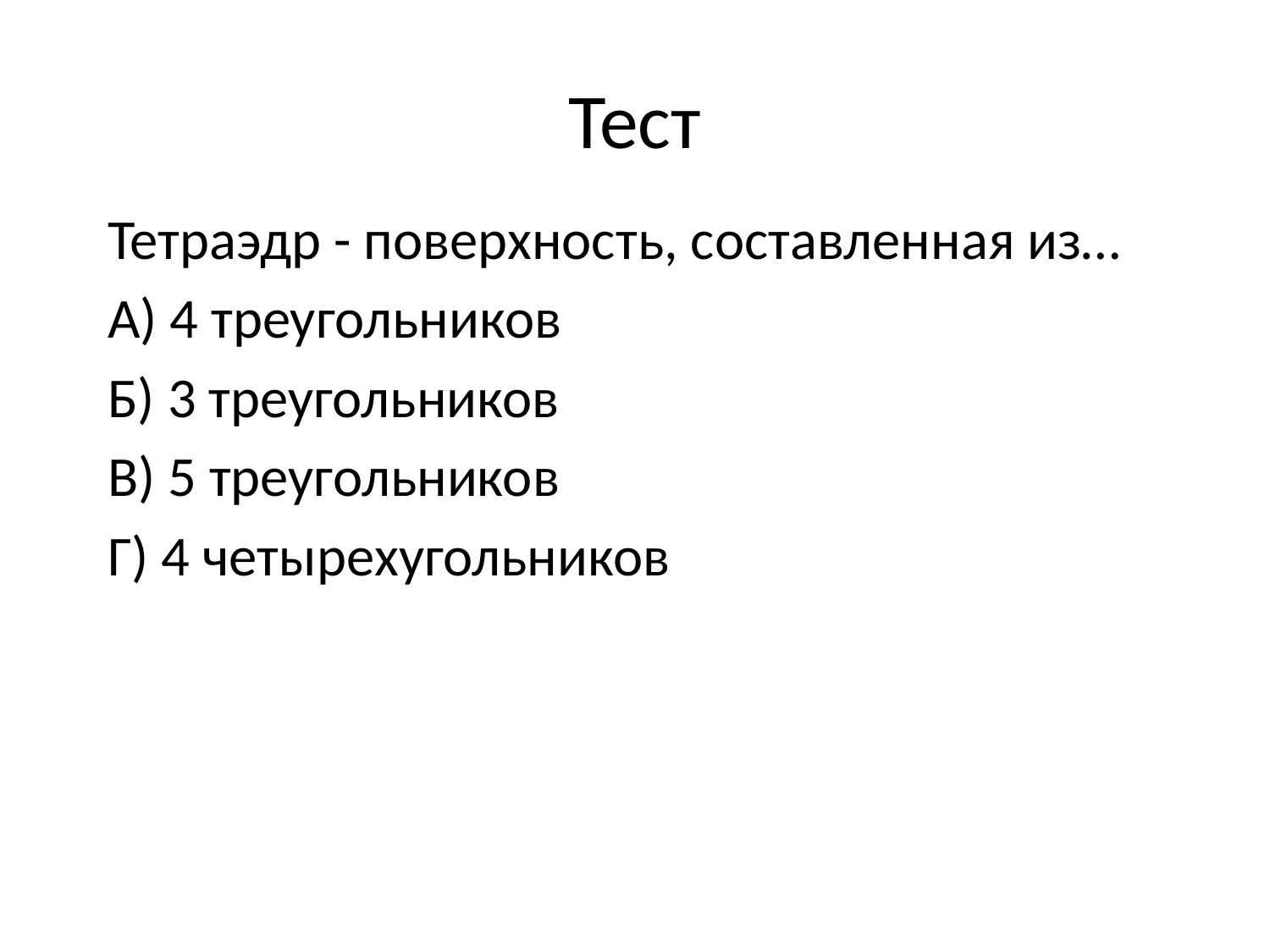

# Тест
Тетраэдр - поверхность, составленная из…
А) 4 треугольников
Б) 3 треугольников
В) 5 треугольников
Г) 4 четырехугольников